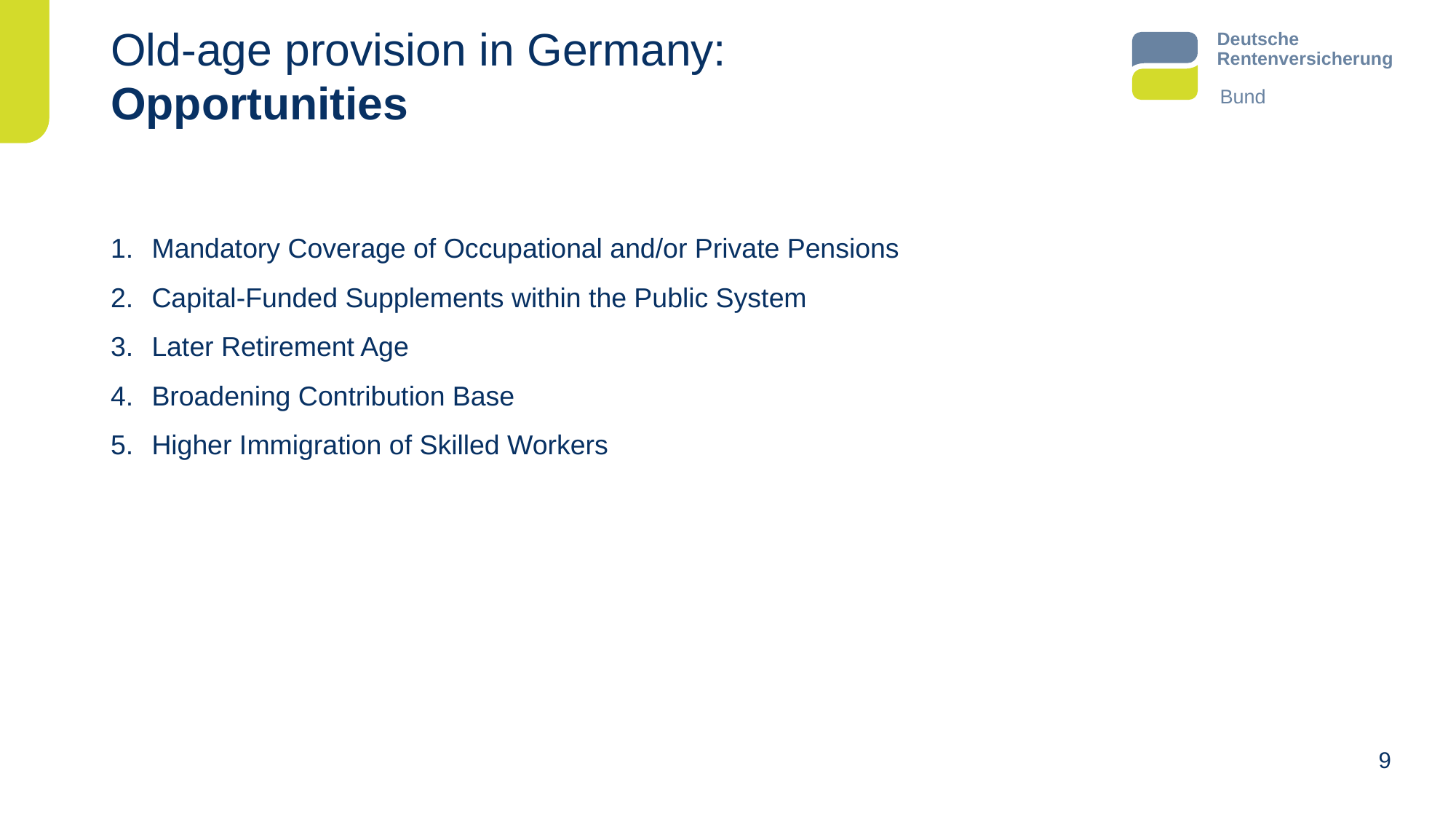

# Old-age provision in Germany: Opportunities

Mandatory Coverage of Occupational and/or Private Pensions
Capital-Funded Supplements within the Public System
Later Retirement Age
Broadening Contribution Base
Higher Immigration of Skilled Workers
9